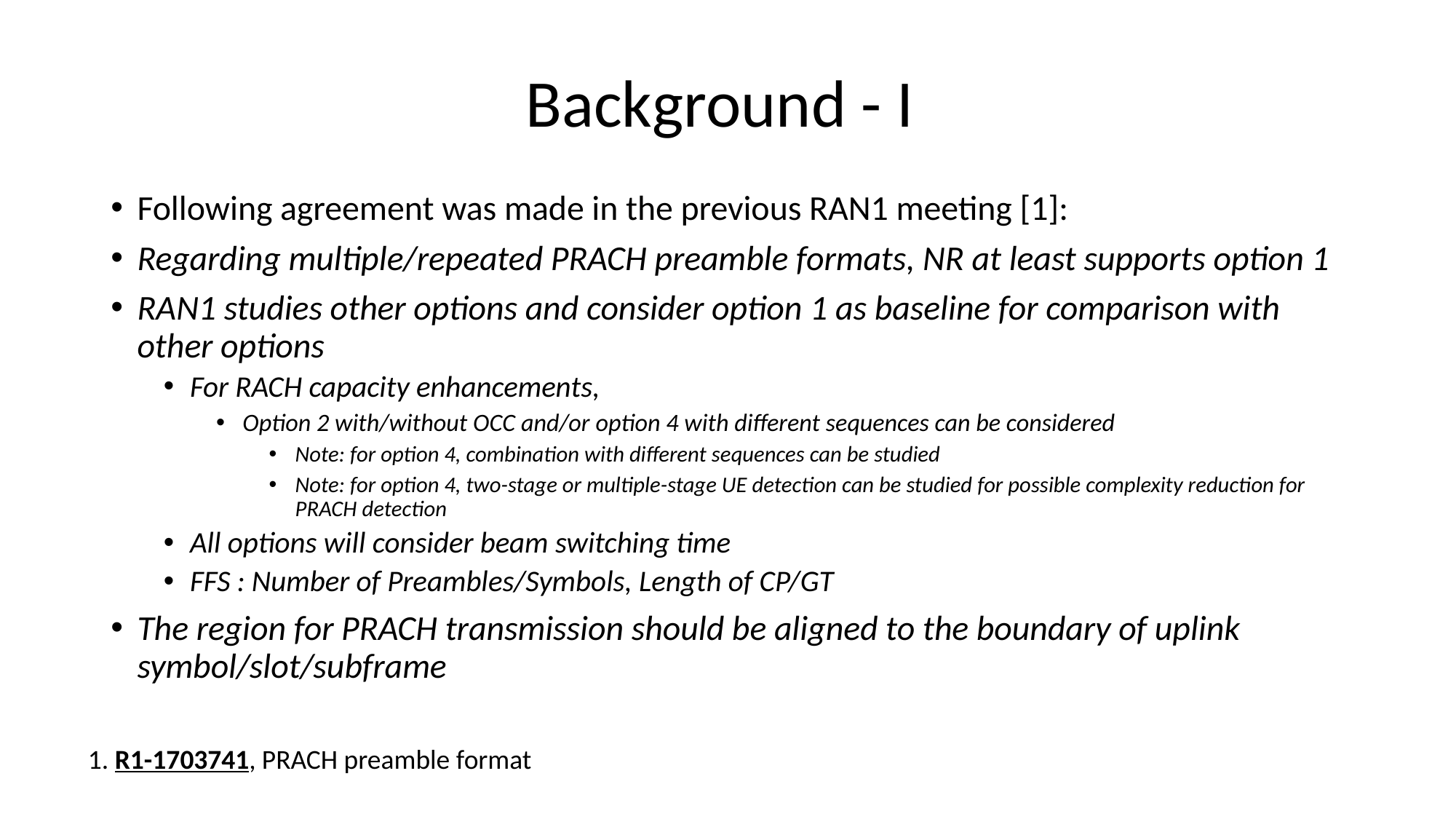

# Background - I
Following agreement was made in the previous RAN1 meeting [1]:
Regarding multiple/repeated PRACH preamble formats, NR at least supports option 1
RAN1 studies other options and consider option 1 as baseline for comparison with other options
For RACH capacity enhancements,
Option 2 with/without OCC and/or option 4 with different sequences can be considered
Note: for option 4, combination with different sequences can be studied
Note: for option 4, two-stage or multiple-stage UE detection can be studied for possible complexity reduction for PRACH detection
All options will consider beam switching time
FFS : Number of Preambles/Symbols, Length of CP/GT
The region for PRACH transmission should be aligned to the boundary of uplink symbol/slot/subframe

1. R1-1703741, PRACH preamble format